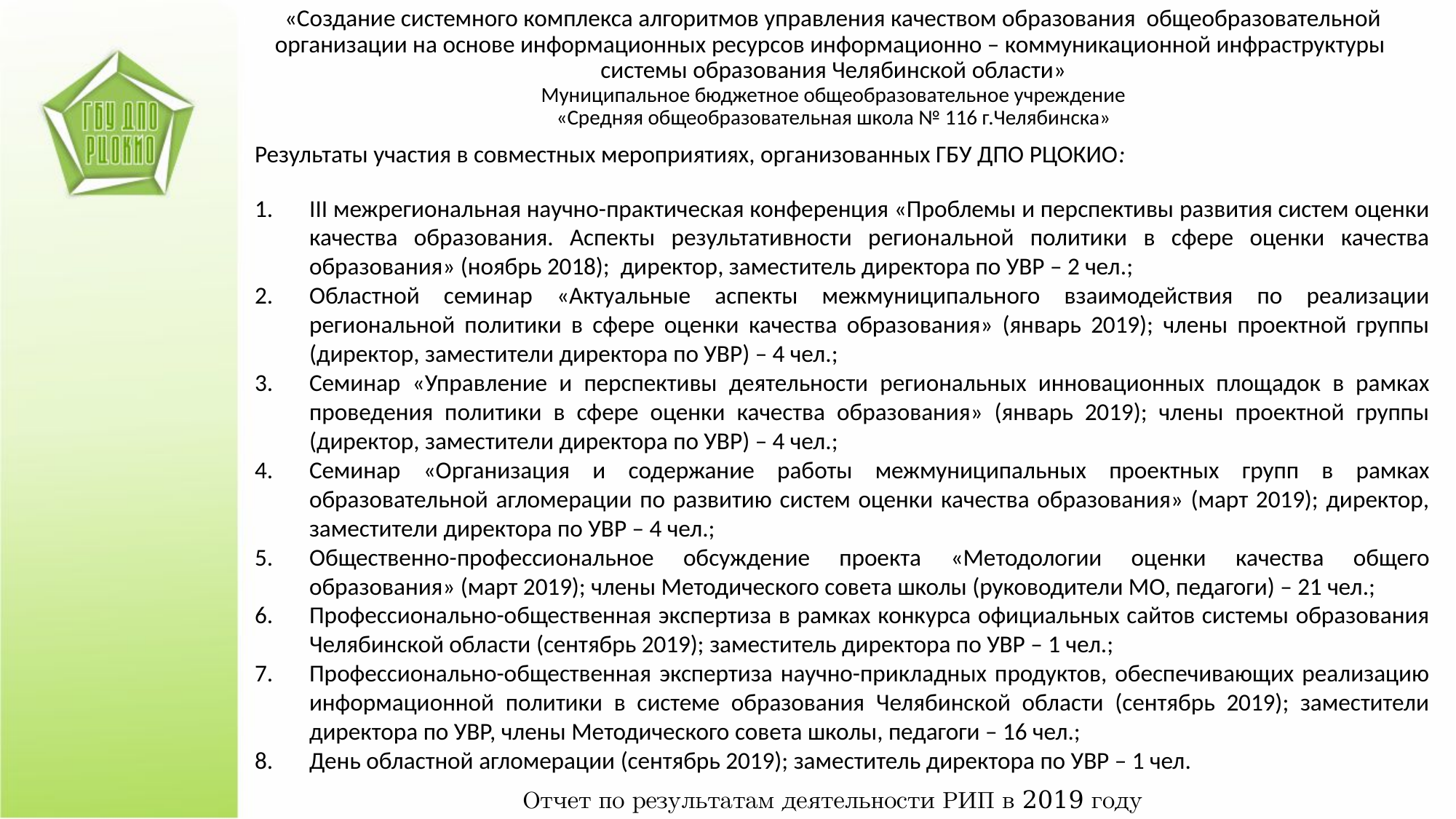

«Создание системного комплекса алгоритмов управления качеством образования  общеобразовательной организации на основе информационных ресурсов информационно – коммуникационной инфраструктуры  системы образования Челябинской области»
Муниципальное бюджетное общеобразовательное учреждение
«Средняя общеобразовательная школа № 116 г.Челябинска»
Результаты участия в совместных мероприятиях, организованных ГБУ ДПО РЦОКИО:

III межрегиональная научно-практическая конференция «Проблемы и перспективы развития систем оценки качества образования. Аспекты результативности региональной политики в сфере оценки качества образования» (ноябрь 2018);  директор, заместитель директора по УВР – 2 чел.;
Областной семинар «Актуальные аспекты межмуниципального взаимодействия по реализации региональной политики в сфере оценки качества образования» (январь 2019); члены проектной группы (директор, заместители директора по УВР) – 4 чел.;
Семинар «Управление и перспективы деятельности региональных инновационных площадок в рамках проведения политики в сфере оценки качества образования» (январь 2019); члены проектной группы (директор, заместители директора по УВР) – 4 чел.;
Семинар «Организация и содержание работы межмуниципальных проектных групп в рамках образовательной агломерации по развитию систем оценки качества образования» (март 2019); директор, заместители директора по УВР – 4 чел.;
Общественно-профессиональное обсуждение проекта «Методологии оценки качества общего образования» (март 2019); члены Методического совета школы (руководители МО, педагоги) – 21 чел.;
Профессионально-общественная экспертиза в рамках конкурса официальных сайтов системы образования Челябинской области (сентябрь 2019); заместитель директора по УВР – 1 чел.;
Профессионально-общественная экспертиза научно-прикладных продуктов, обеспечивающих реализацию информационной политики в системе образования Челябинской области (сентябрь 2019); заместители директора по УВР, члены Методического совета школы, педагоги – 16 чел.;
День областной агломерации (сентябрь 2019); заместитель директора по УВР – 1 чел.

Отчет по результатам деятельности РИП в 2019 году